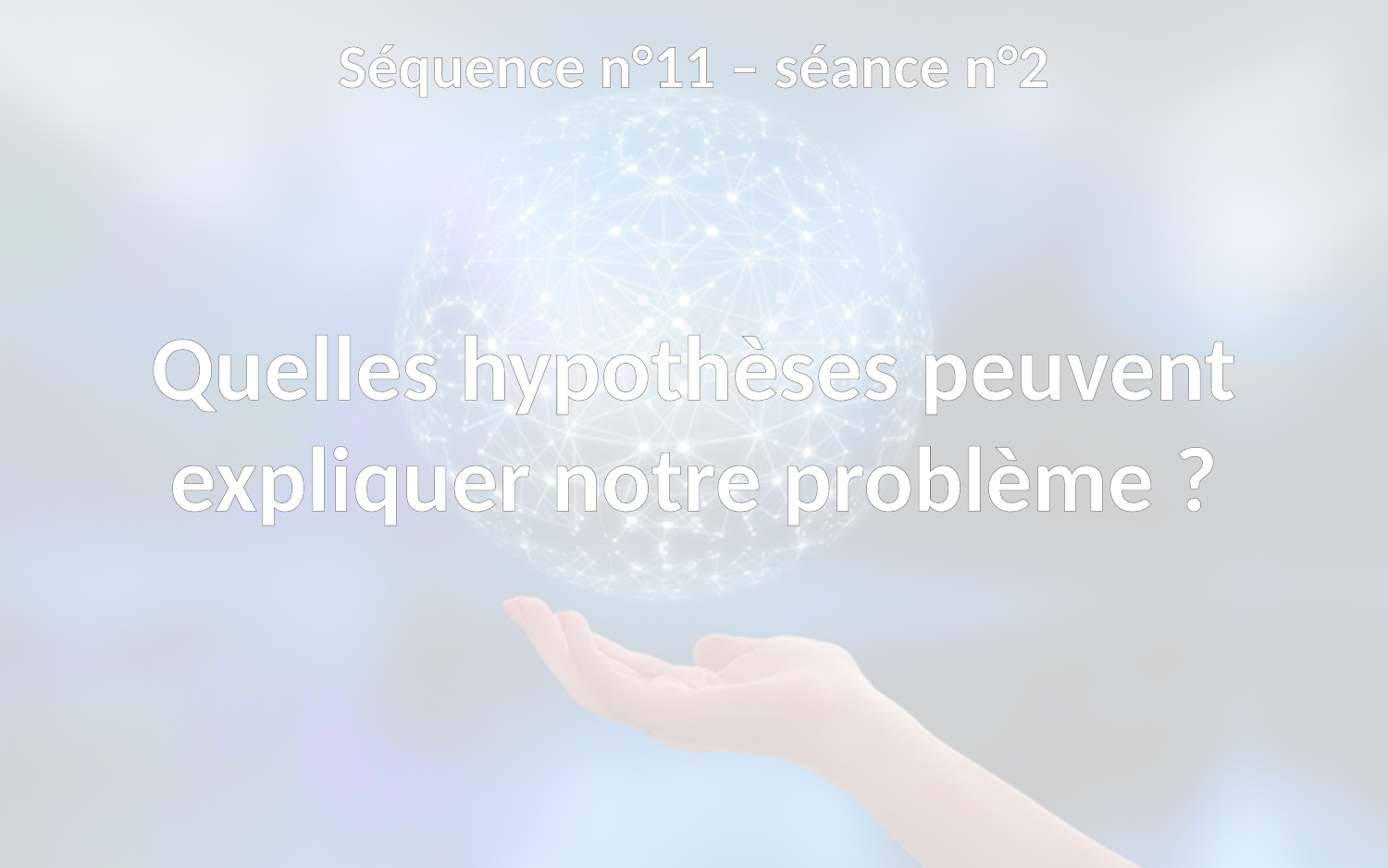

Séquence n°11 – séance n°2
Quelles hypothèses peuvent expliquer notre problème ?